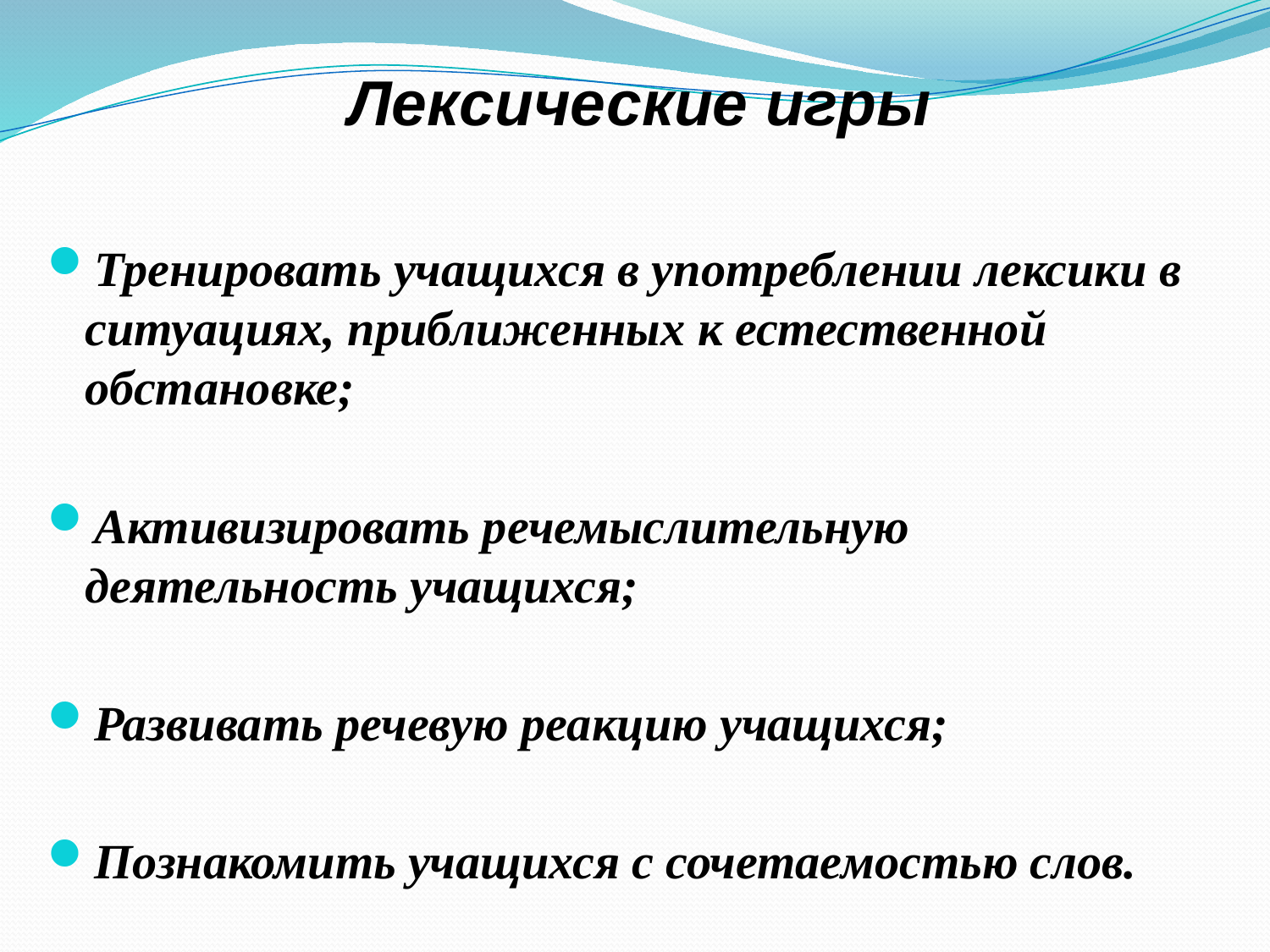

Лексические игры

Тренировать учащихся в употреблении лексики в ситуациях, приближенных к естественной обстановке;

Активизировать речемыслительную деятельность учащихся;

Развивать речевую реакцию учащихся;

Познакомить учащихся с сочетаемостью слов.